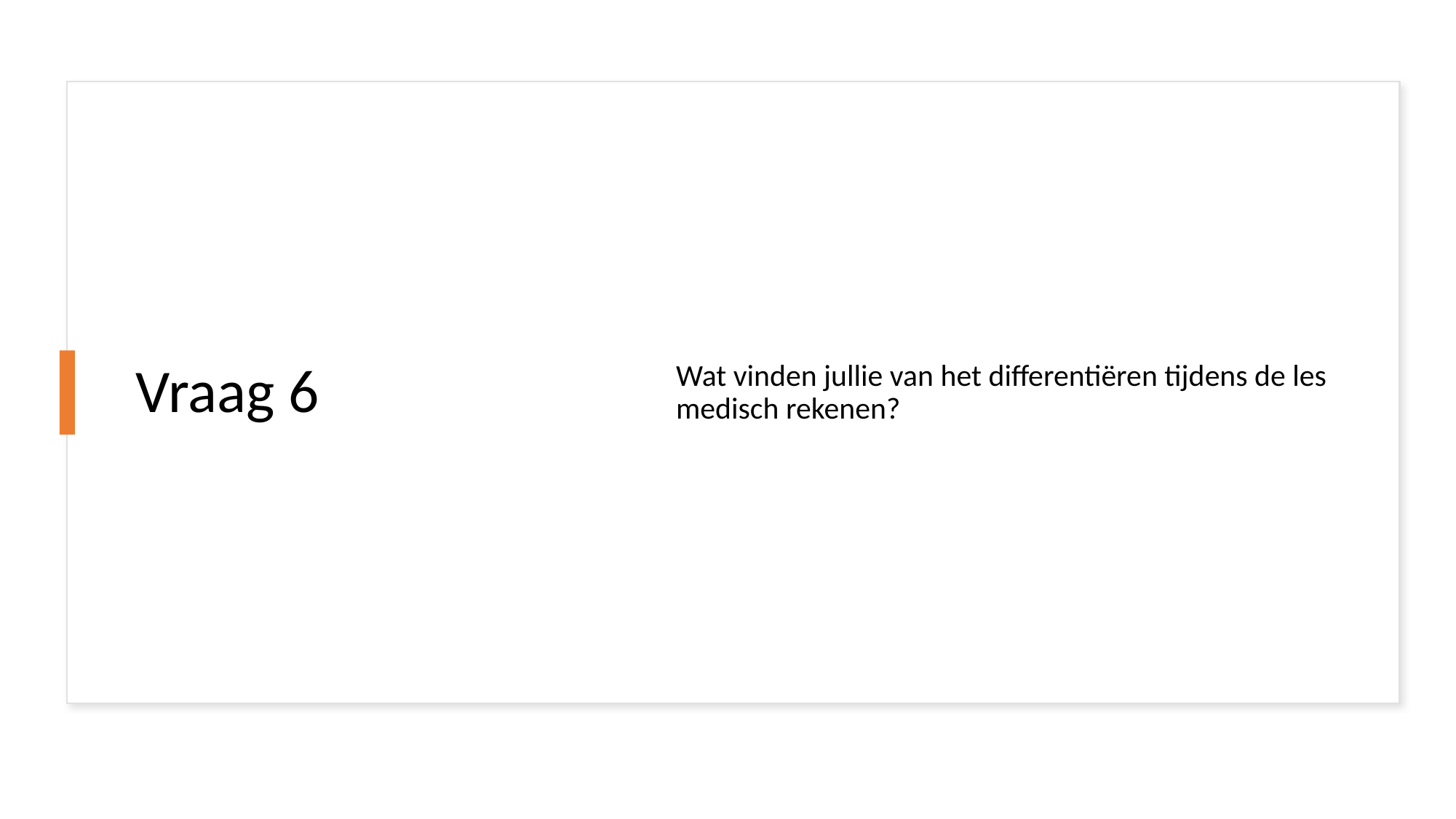

# Vraag 6
Wat vinden jullie van het differentiëren tijdens de les medisch rekenen?